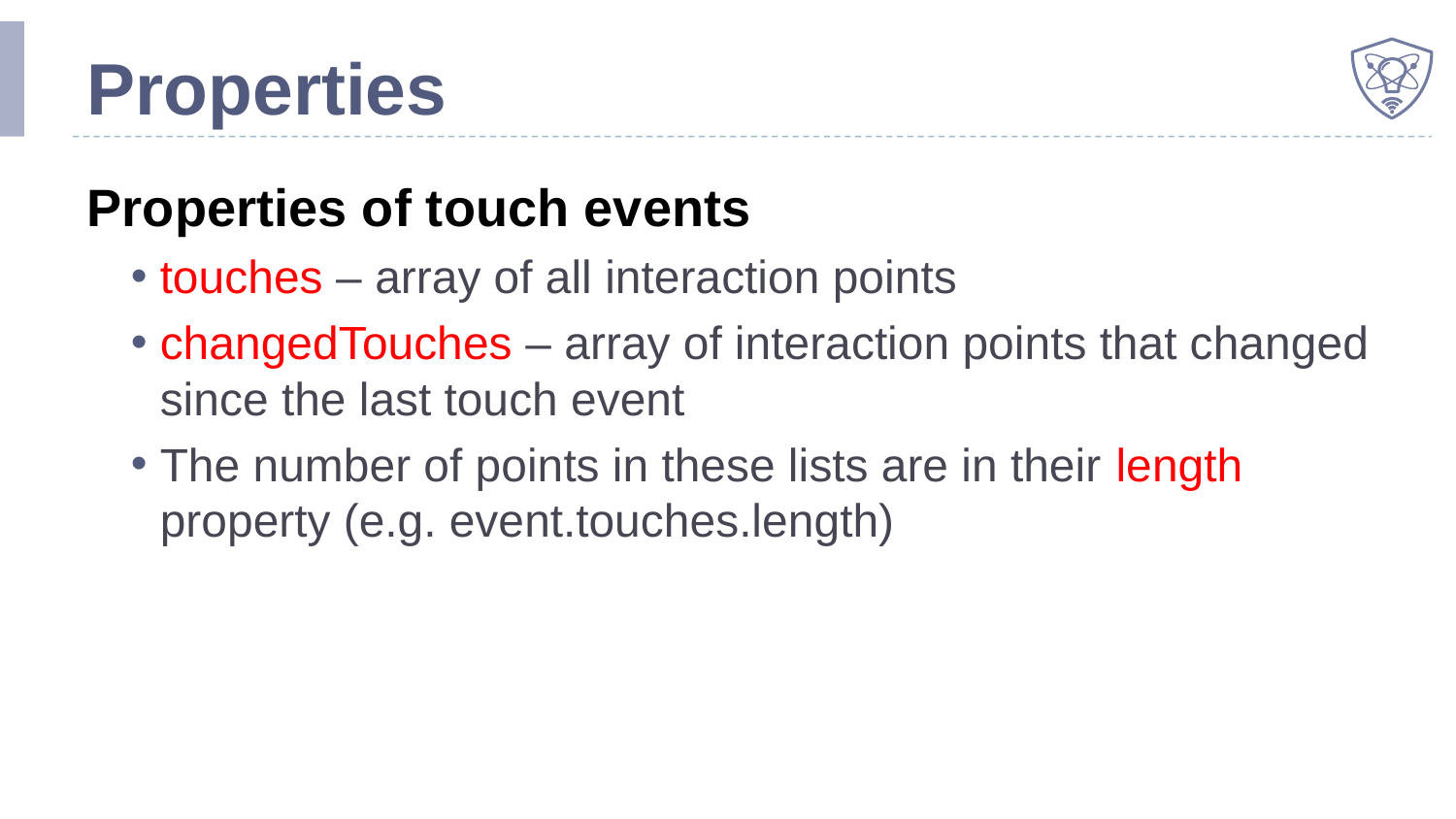

# Properties
Properties of touch events
touches – array of all interaction points
changedTouches – array of interaction points that changed since the last touch event
The number of points in these lists are in their length property (e.g. event.touches.length)